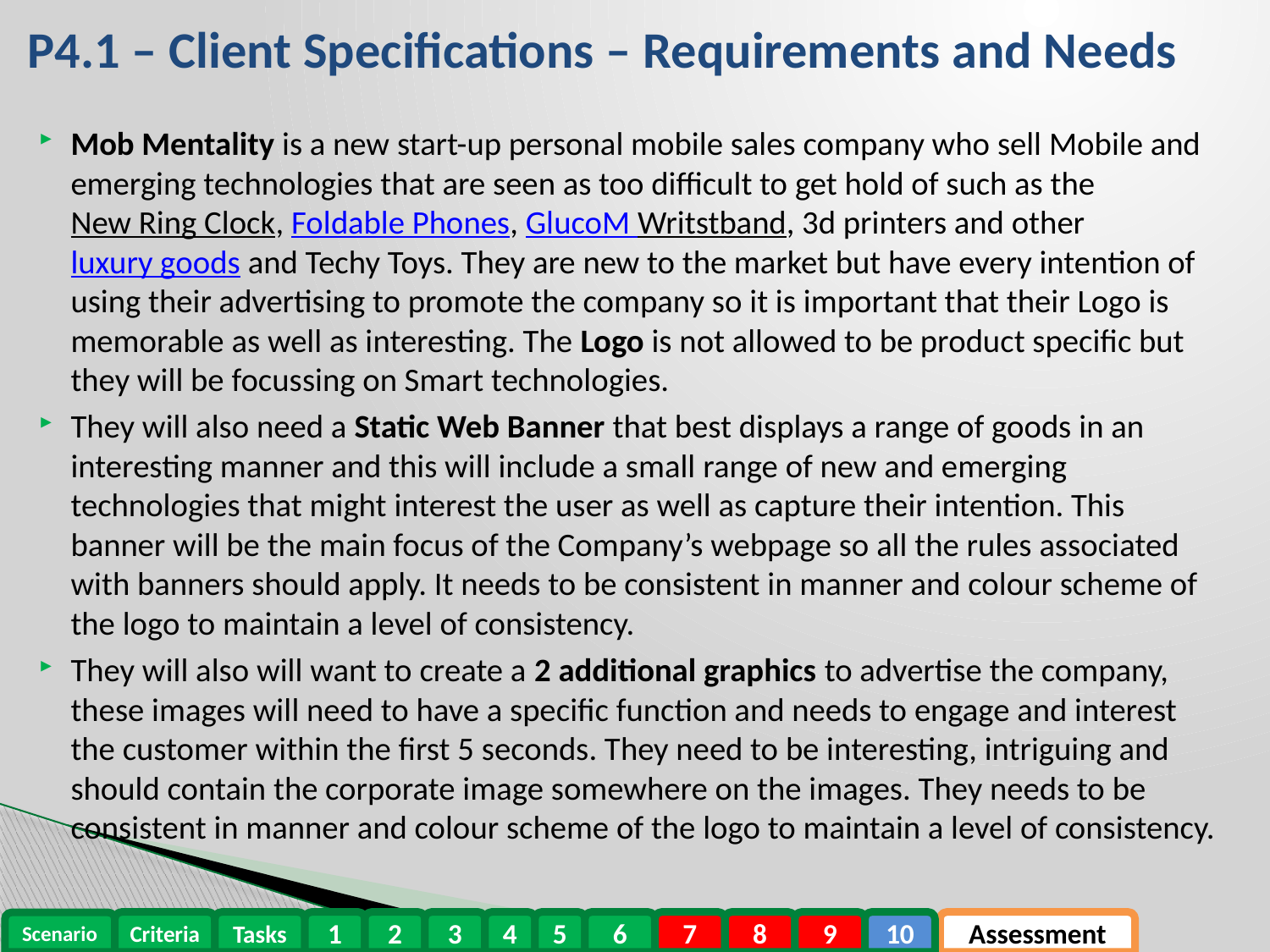

P4.1 – Client Specifications – Requirements and Needs
Mob Mentality is a new start-up personal mobile sales company who sell Mobile and emerging technologies that are seen as too difficult to get hold of such as the New Ring Clock, Foldable Phones, GlucoM Writstband, 3d printers and other luxury goods and Techy Toys. They are new to the market but have every intention of using their advertising to promote the company so it is important that their Logo is memorable as well as interesting. The Logo is not allowed to be product specific but they will be focussing on Smart technologies.
They will also need a Static Web Banner that best displays a range of goods in an interesting manner and this will include a small range of new and emerging technologies that might interest the user as well as capture their intention. This banner will be the main focus of the Company’s webpage so all the rules associated with banners should apply. It needs to be consistent in manner and colour scheme of the logo to maintain a level of consistency.
They will also will want to create a 2 additional graphics to advertise the company, these images will need to have a specific function and needs to engage and interest the customer within the first 5 seconds. They need to be interesting, intriguing and should contain the corporate image somewhere on the images. They needs to be consistent in manner and colour scheme of the logo to maintain a level of consistency.